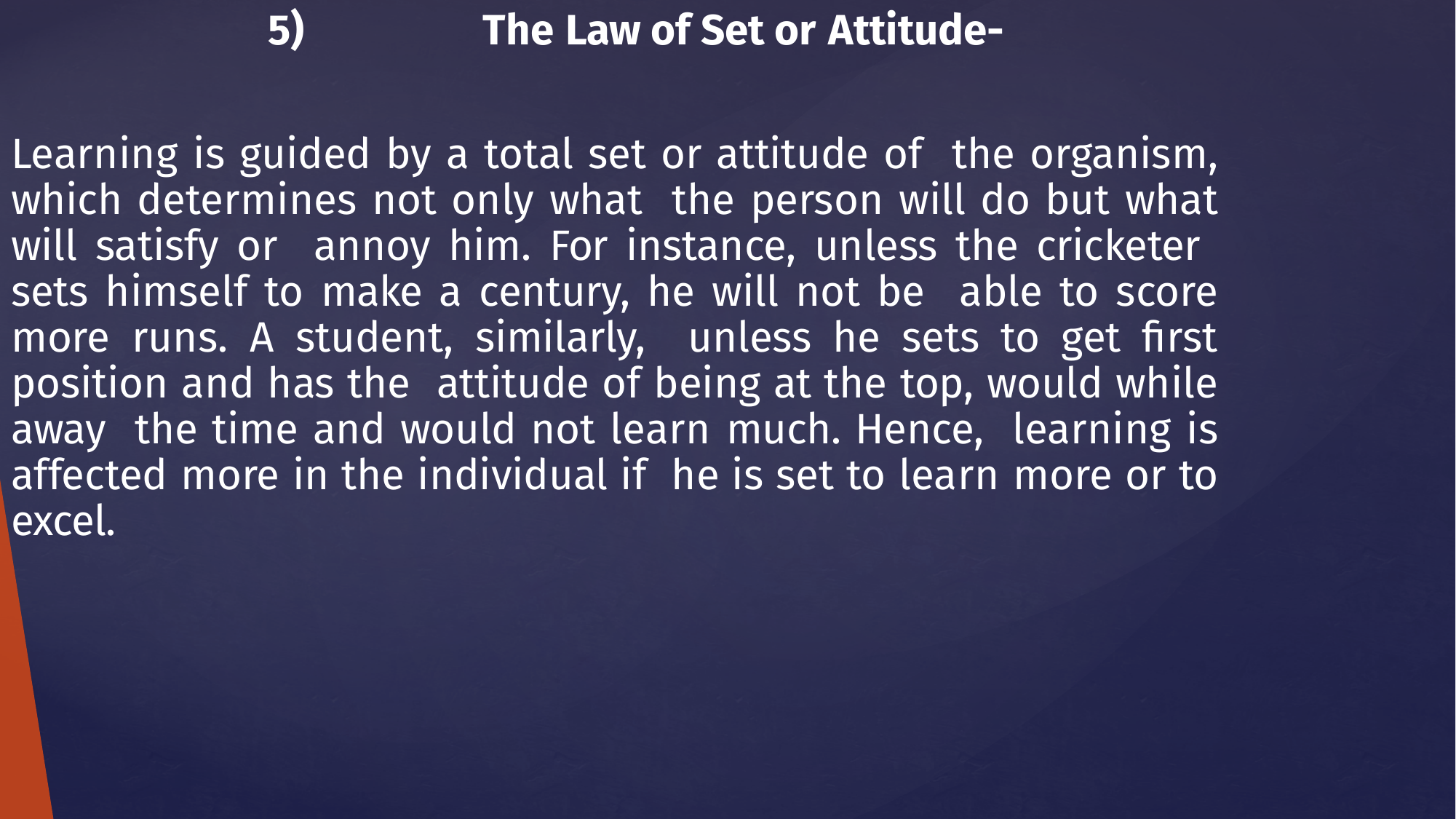

# 5)	The Law of Set or Attitude-
Learning is guided by a total set or attitude of  the organism, which determines not only what  the person will do but what will satisfy or  annoy him. For instance, unless the cricketer  sets himself to make a century, he will not be  able to score more runs. A student, similarly,  unless he sets to get first position and has the  attitude of being at the top, would while away  the time and would not learn much. Hence,  learning is affected more in the individual if  he is set to learn more or to excel.